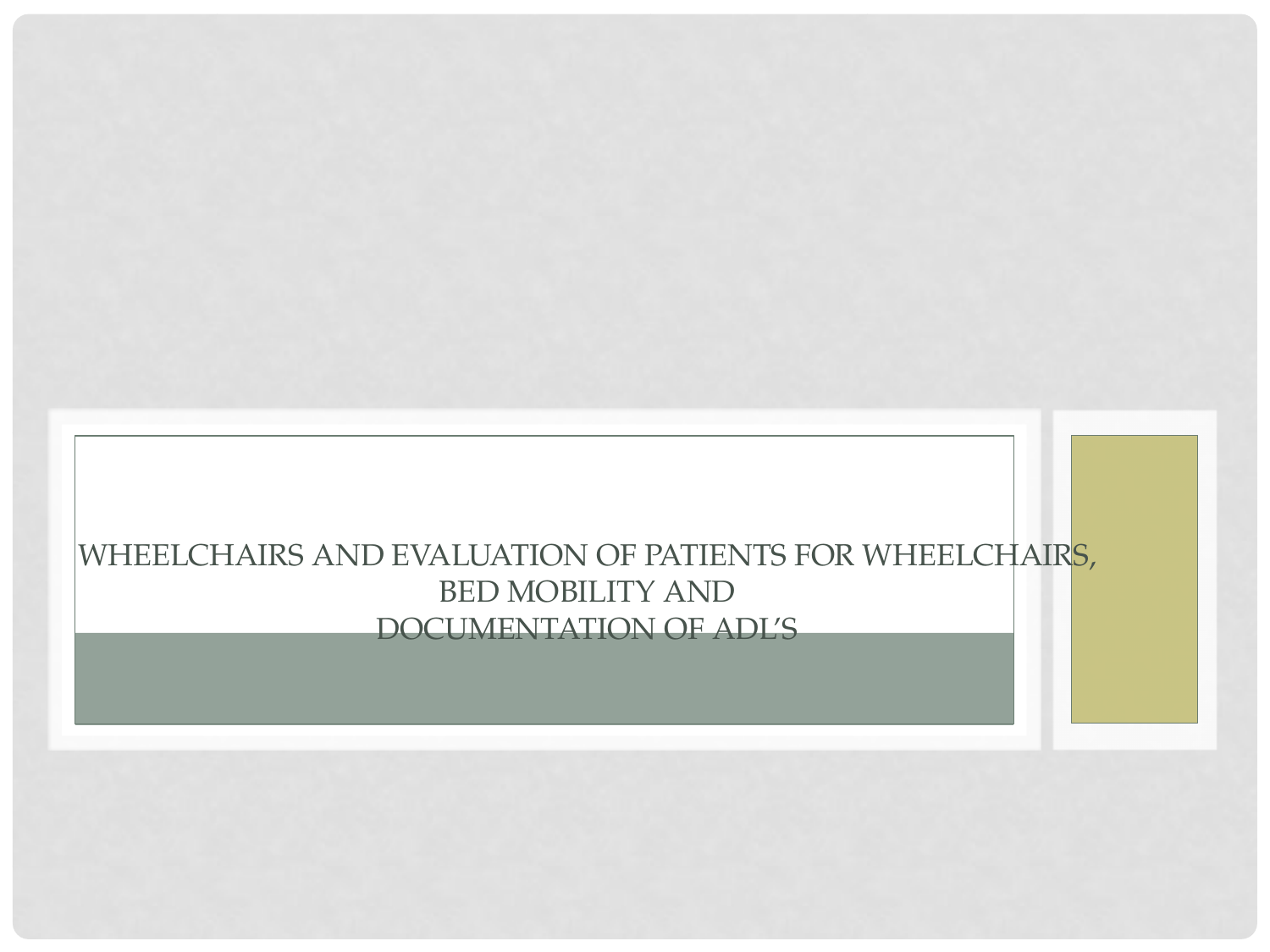

# Wheelchairs and Evaluation of Patients for Wheelchairs, Bed Mobility and Documentation of ADL’s